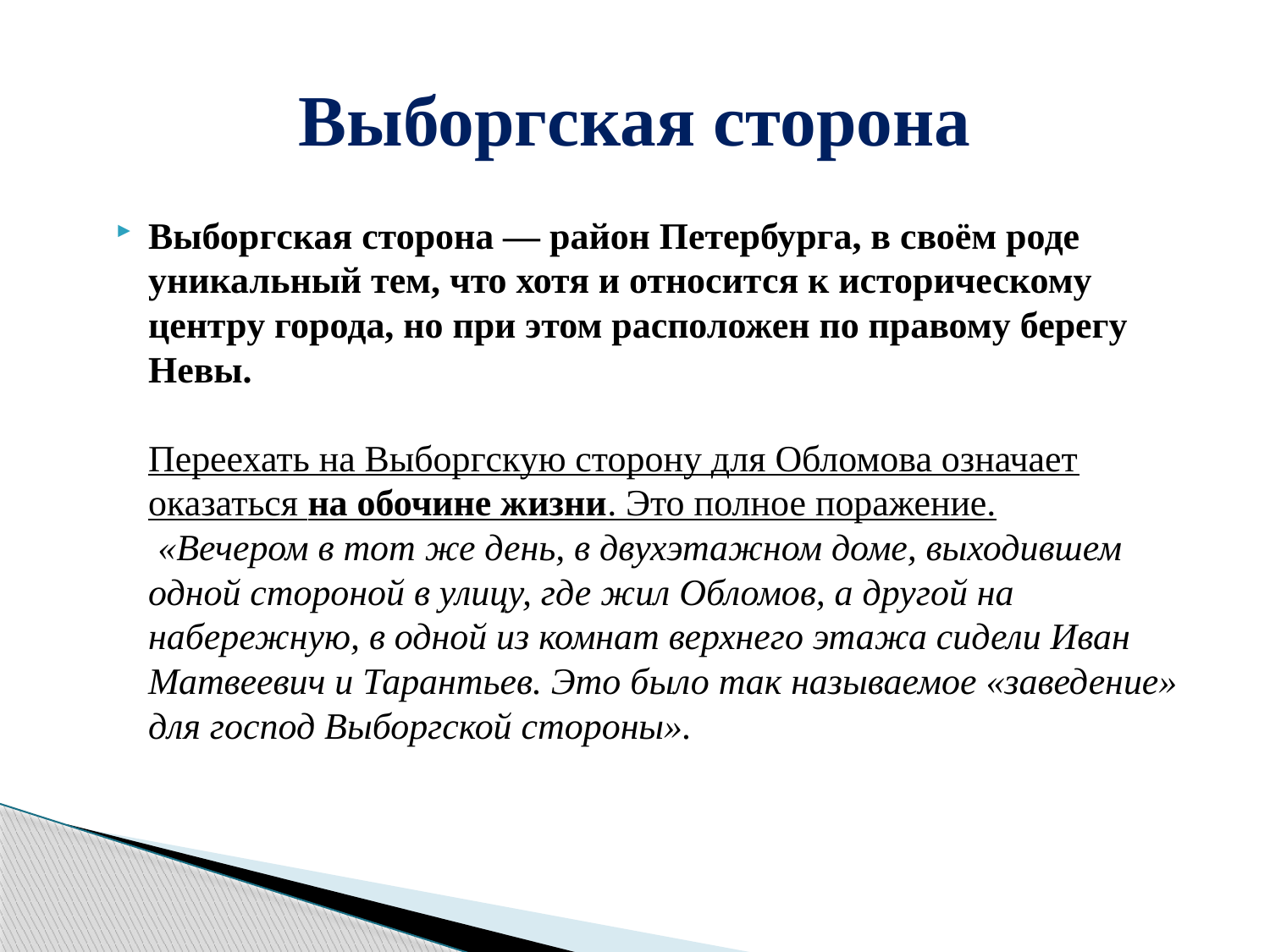

# Выборгская сторона
Выборгская сторона — район Петербурга, в своём роде уникальный тем, что хотя и относится к историческому центру города, но при этом расположен по правому берегу Невы.
Переехать на Выборгскую сторону для Обломова означает оказаться на обочине жизни. Это полное поражение.
 «Вечером в тот же день, в двухэтажном доме, выходившем одной стороной в улицу, где жил Обломов, а другой на набережную, в одной из комнат верхнего этажа сидели Иван Матвеевич и Тарантьев. Это было так называемое «заведение» для господ Выборгской стороны».